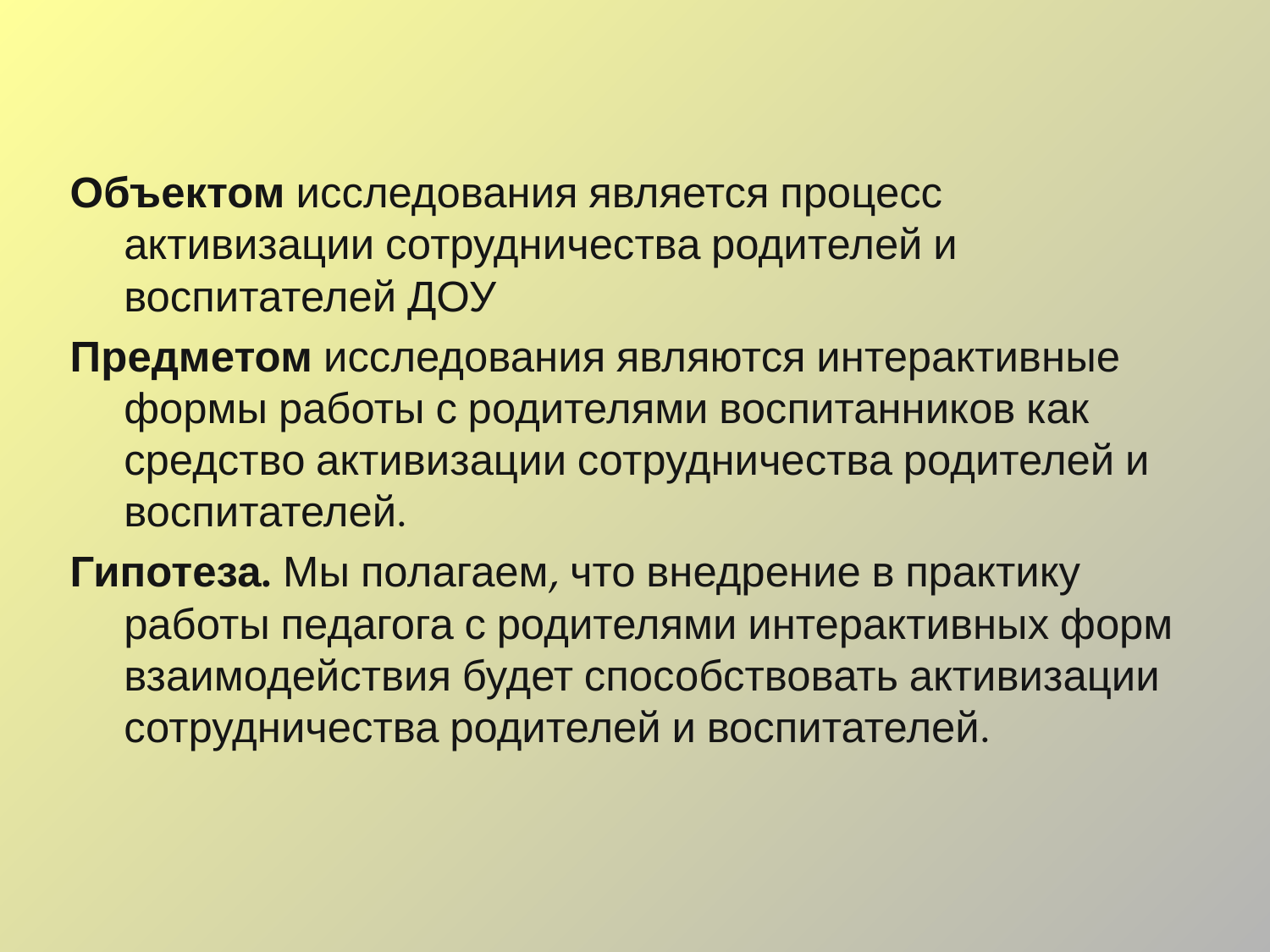

Объектом исследования является процесс активизации сотрудничества родителей и воспитателей ДОУ
Предметом исследования являются интерактивные формы работы с родителями воспитанников как средство активизации сотрудничества родителей и воспитателей.
Гипотеза. Мы полагаем, что внедрение в практику работы педагога с родителями интерактивных форм взаимодействия будет способствовать активизации сотрудничества родителей и воспитателей.